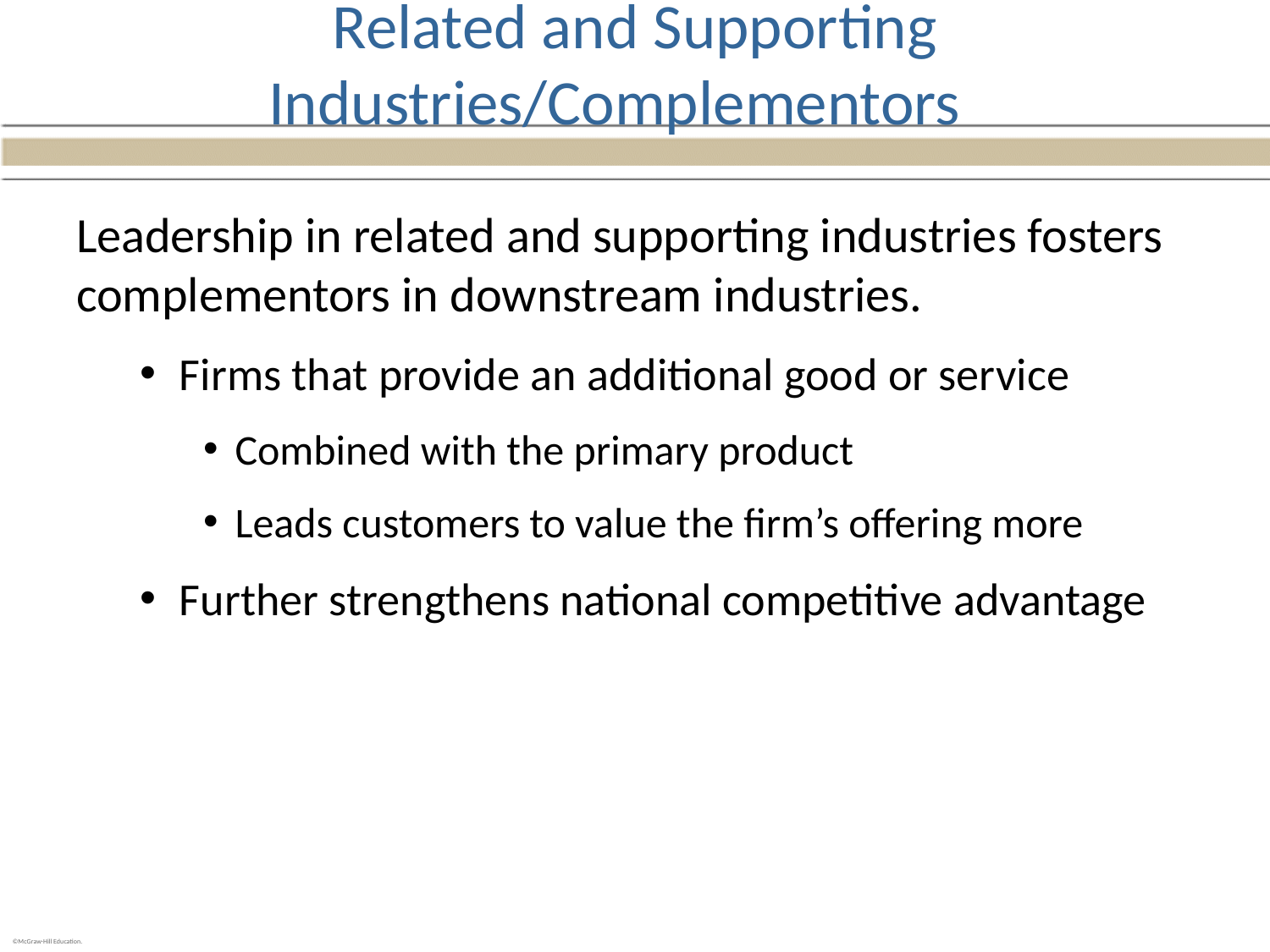

# Related and Supporting Industries/Complementors
Leadership in related and supporting industries fosters complementors in downstream industries.
Firms that provide an additional good or service
Combined with the primary product
Leads customers to value the firm’s offering more
Further strengthens national competitive advantage